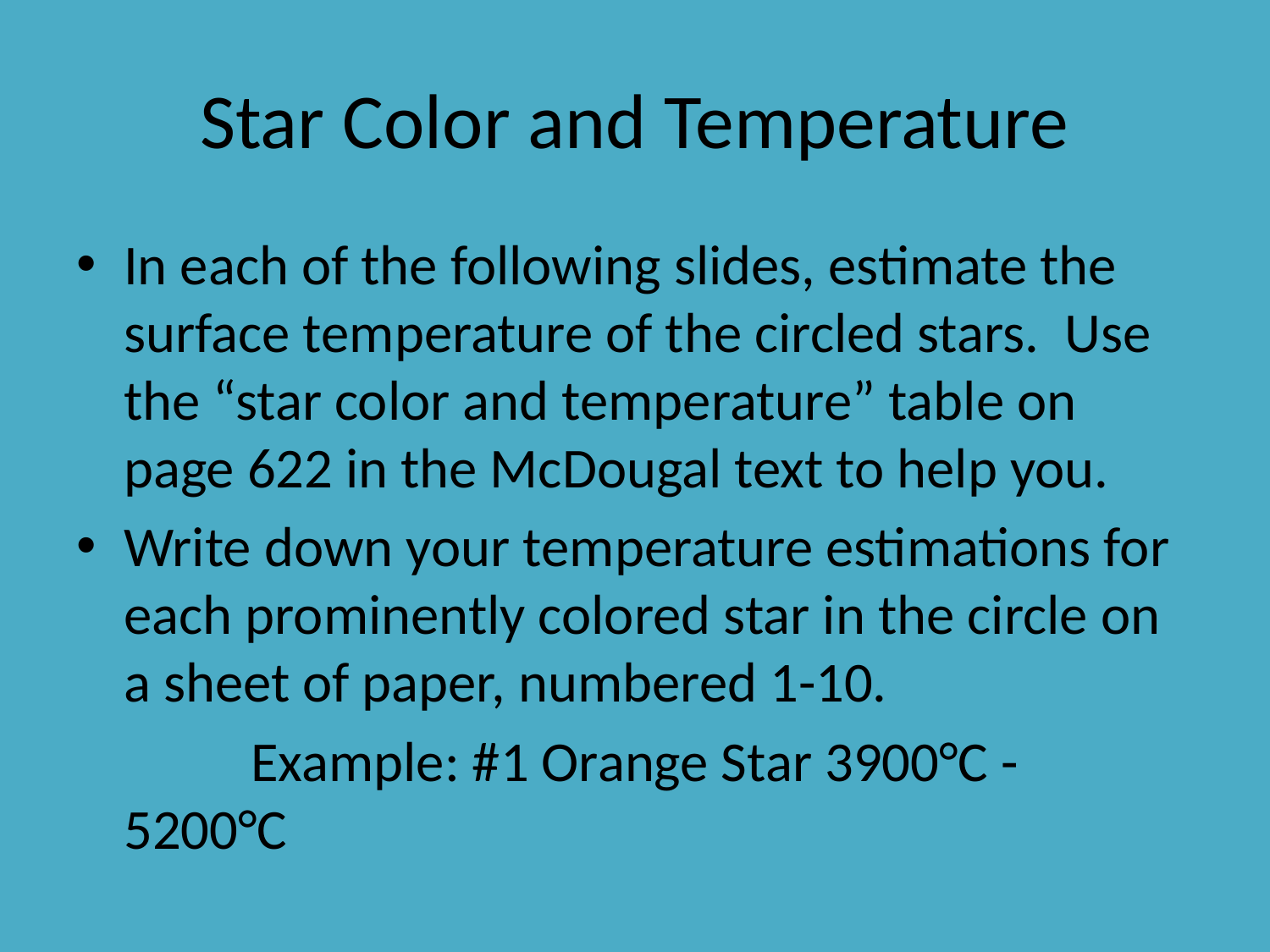

# Star Color and Temperature
In each of the following slides, estimate the surface temperature of the circled stars.  Use the “star color and temperature” table on page 622 in the McDougal text to help you.
Write down your temperature estimations for each prominently colored star in the circle on a sheet of paper, numbered 1-10.
		Example: #1 Orange Star 3900°C - 5200°C